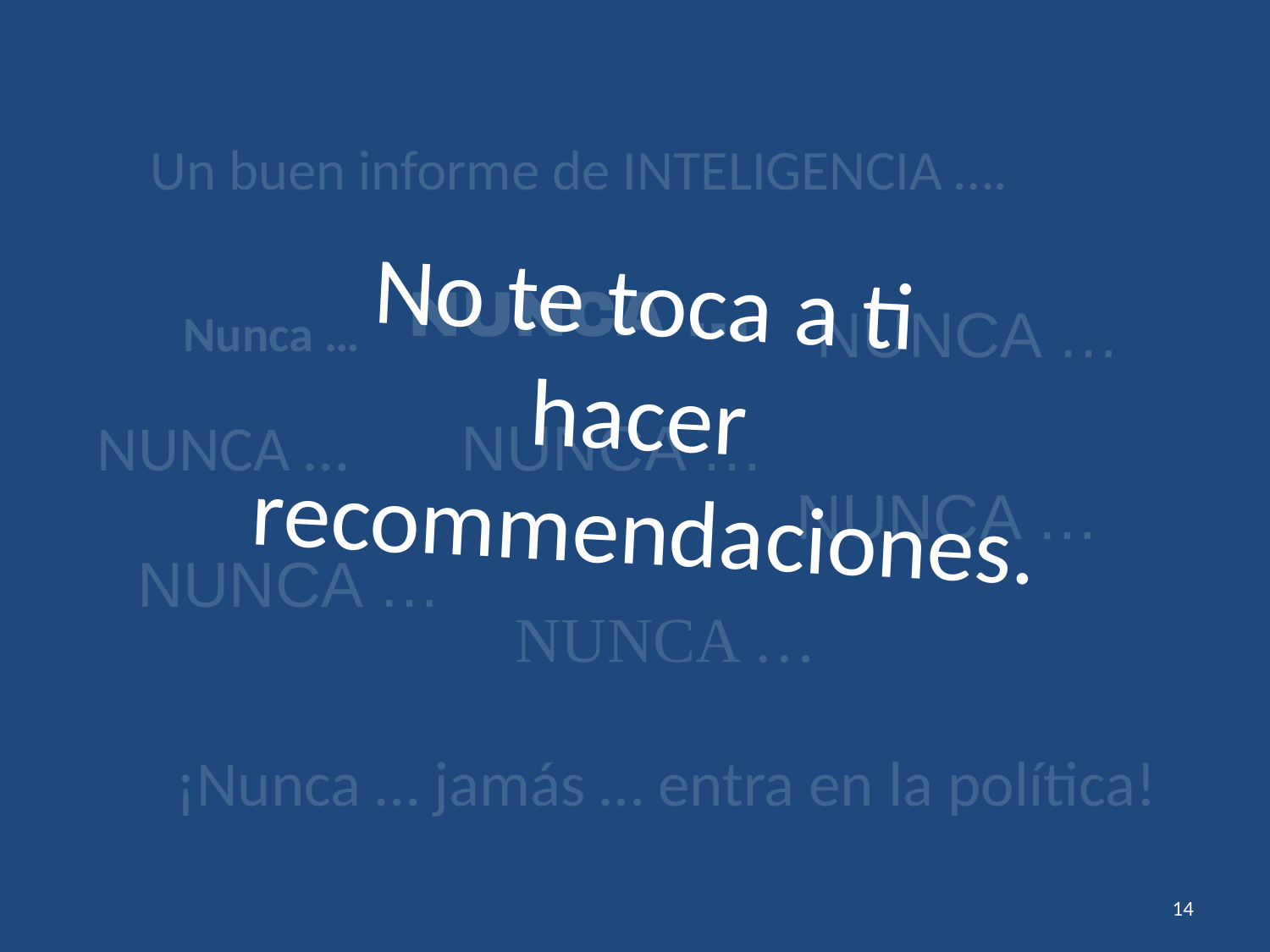

No te toca a ti
hacer
recommendaciones.

Un buen informe de INTELIGENCIA ….
NUNCA …
NUNCA …
Nunca …
NUNCA …
NUNCA …
NUNCA …
NUNCA …
NUNCA …
¡Nunca … jamás … entra en la política!
14